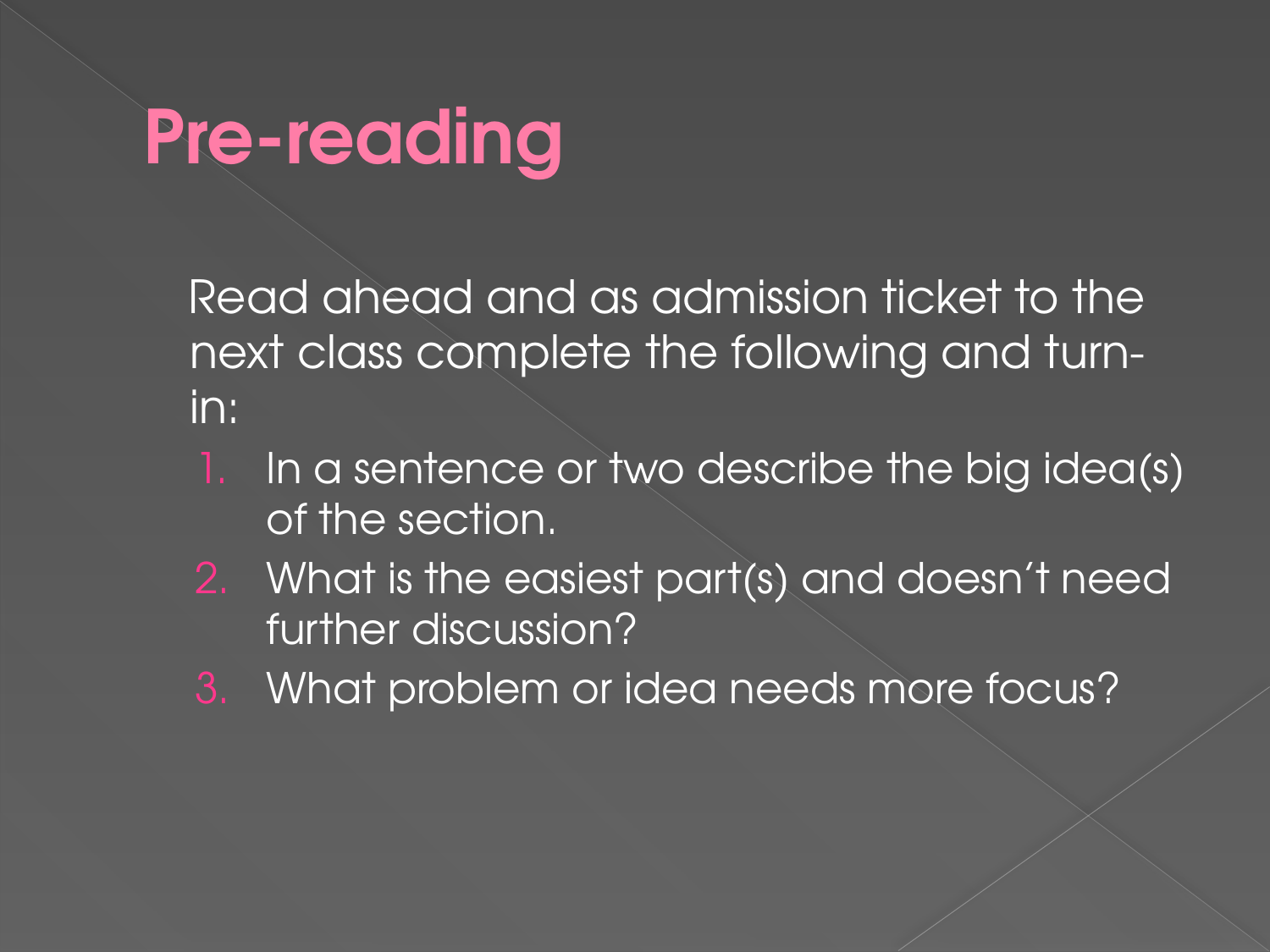

# Pre-reading
   Read ahead and as admission ticket to the next class complete the following and turn-in:
In a sentence or two describe the big idea(s) of the section.
What is the easiest part(s) and doesn’t need further discussion?
What problem or idea needs more focus?